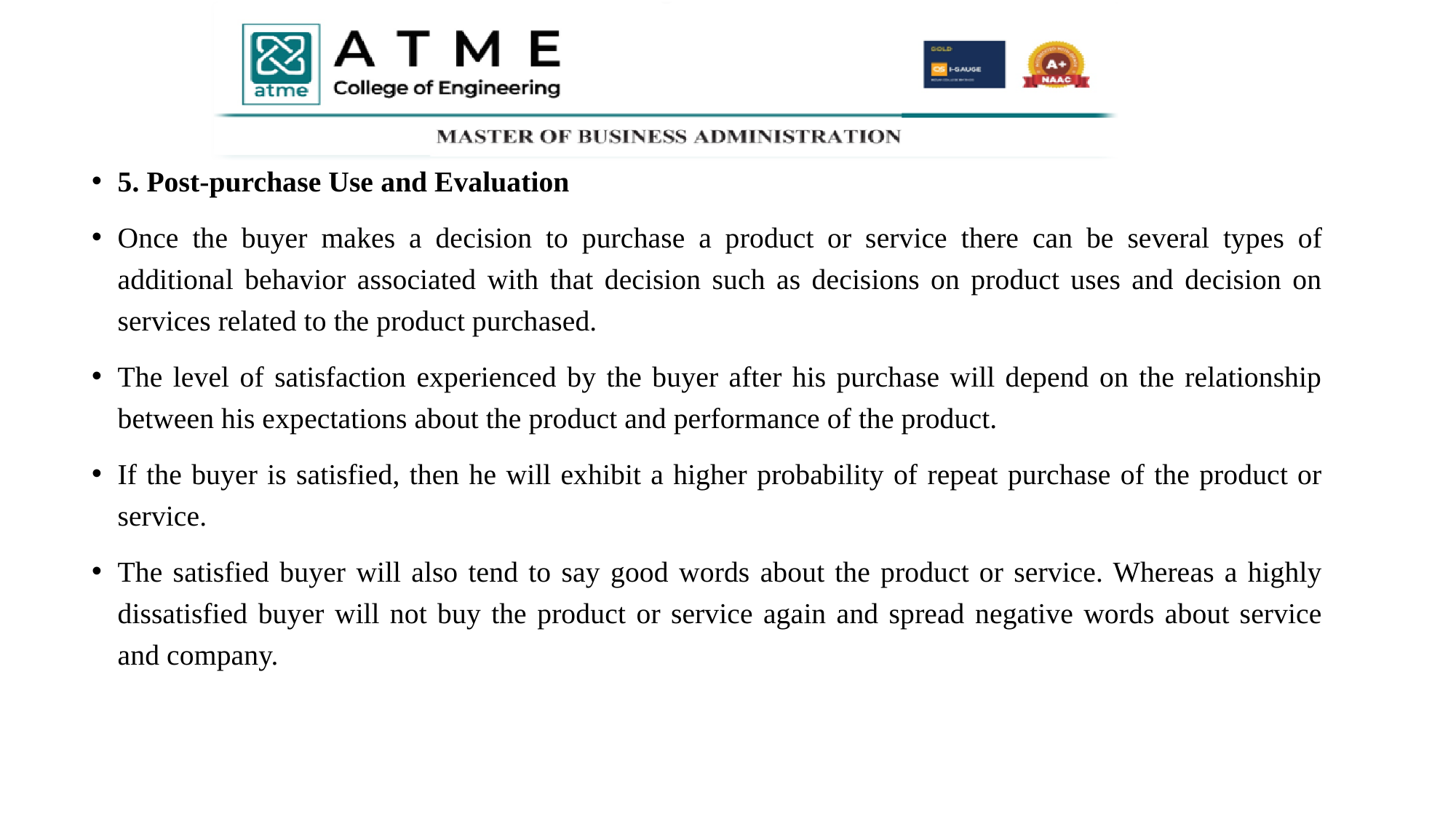

#
5. Post-purchase Use and Evaluation
Once the buyer makes a decision to purchase a product or service there can be several types of additional behavior associated with that decision such as decisions on product uses and decision on services related to the product purchased.
The level of satisfaction experienced by the buyer after his purchase will depend on the relationship between his expectations about the product and performance of the product.
If the buyer is satisfied, then he will exhibit a higher probability of repeat purchase of the product or service.
The satisfied buyer will also tend to say good words about the product or service. Whereas a highly dissatisfied buyer will not buy the product or service again and spread negative words about service and company.